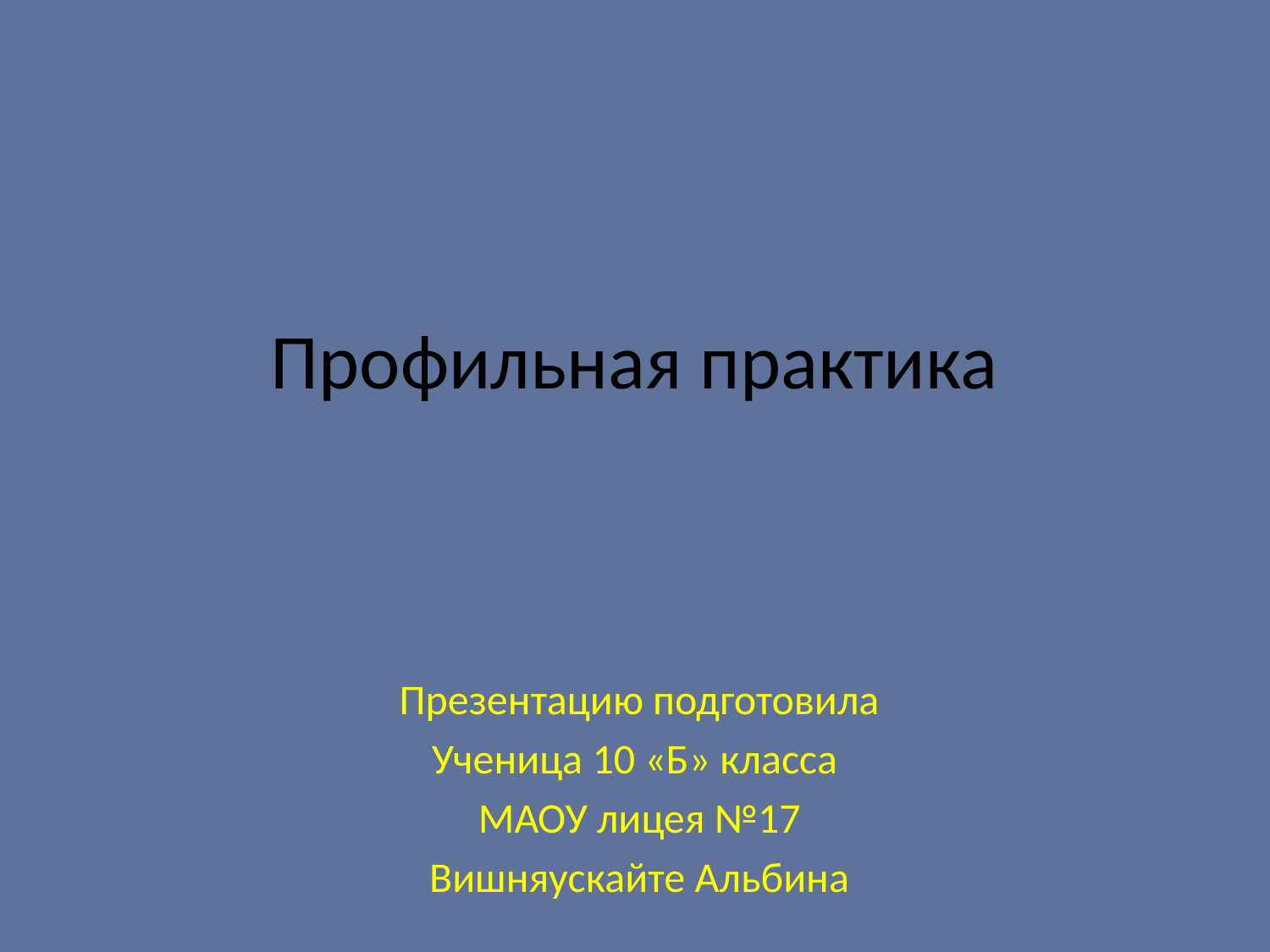

# Профильная практика
Презентацию подготовила
Ученица 10 «Б» класса
МАОУ лицея №17
Вишняускайте Альбина